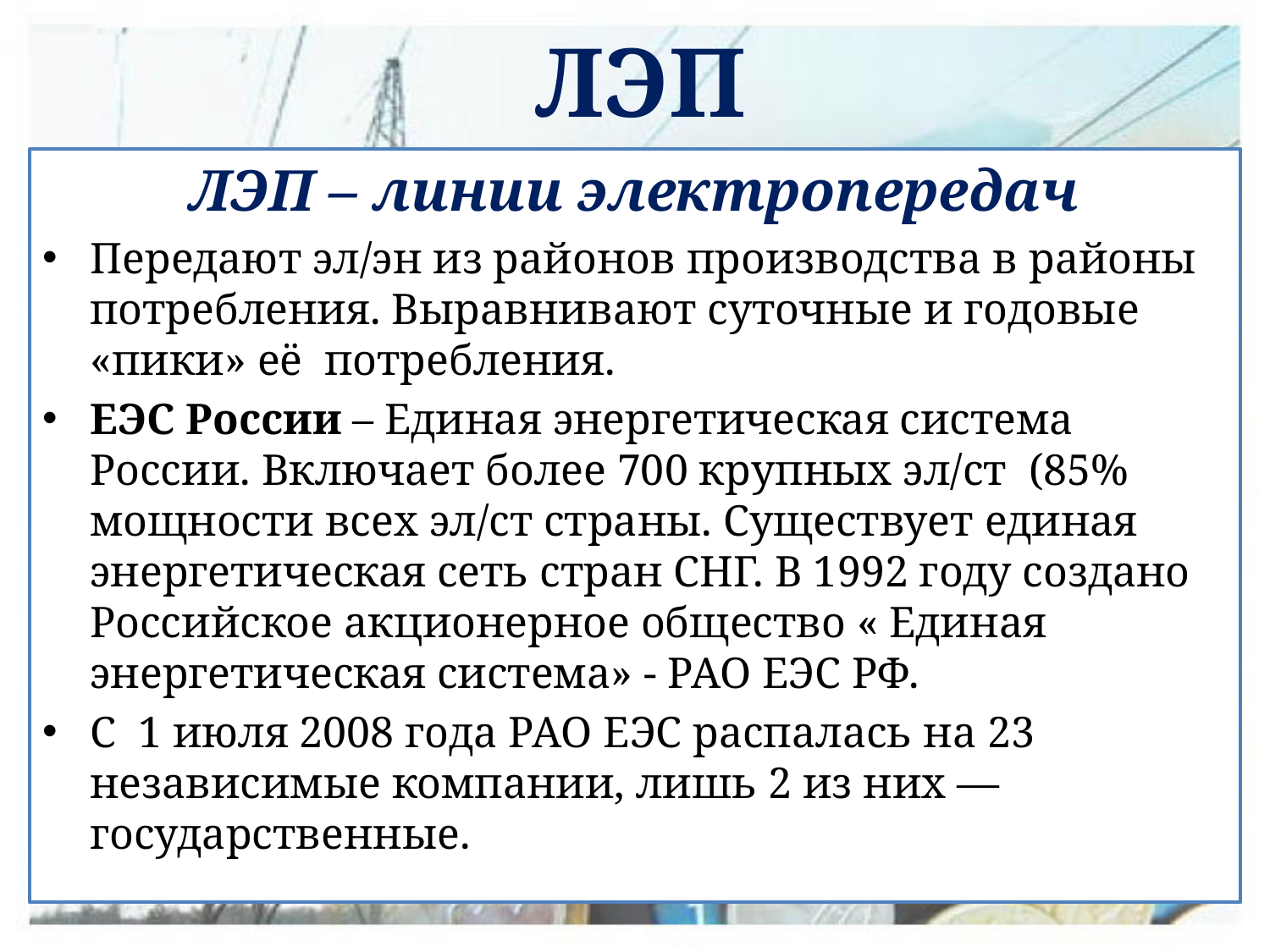

# ЛЭП
ЛЭП – линии электропередач
Передают эл/эн из районов производства в районы потребления. Выравнивают суточные и годовые «пики» её  потребления.
ЕЭС России – Единая энергетическая система России. Включает более 700 крупных эл/ст  (85% мощности всех эл/ст страны. Существует единая энергетическая сеть стран СНГ. В 1992 году создано Российское акционерное общество « Единая энергетическая система» - РАО ЕЭС РФ.
С  1 июля 2008 года РАО ЕЭС распалась на 23 независимые компании, лишь 2 из них — государственные.